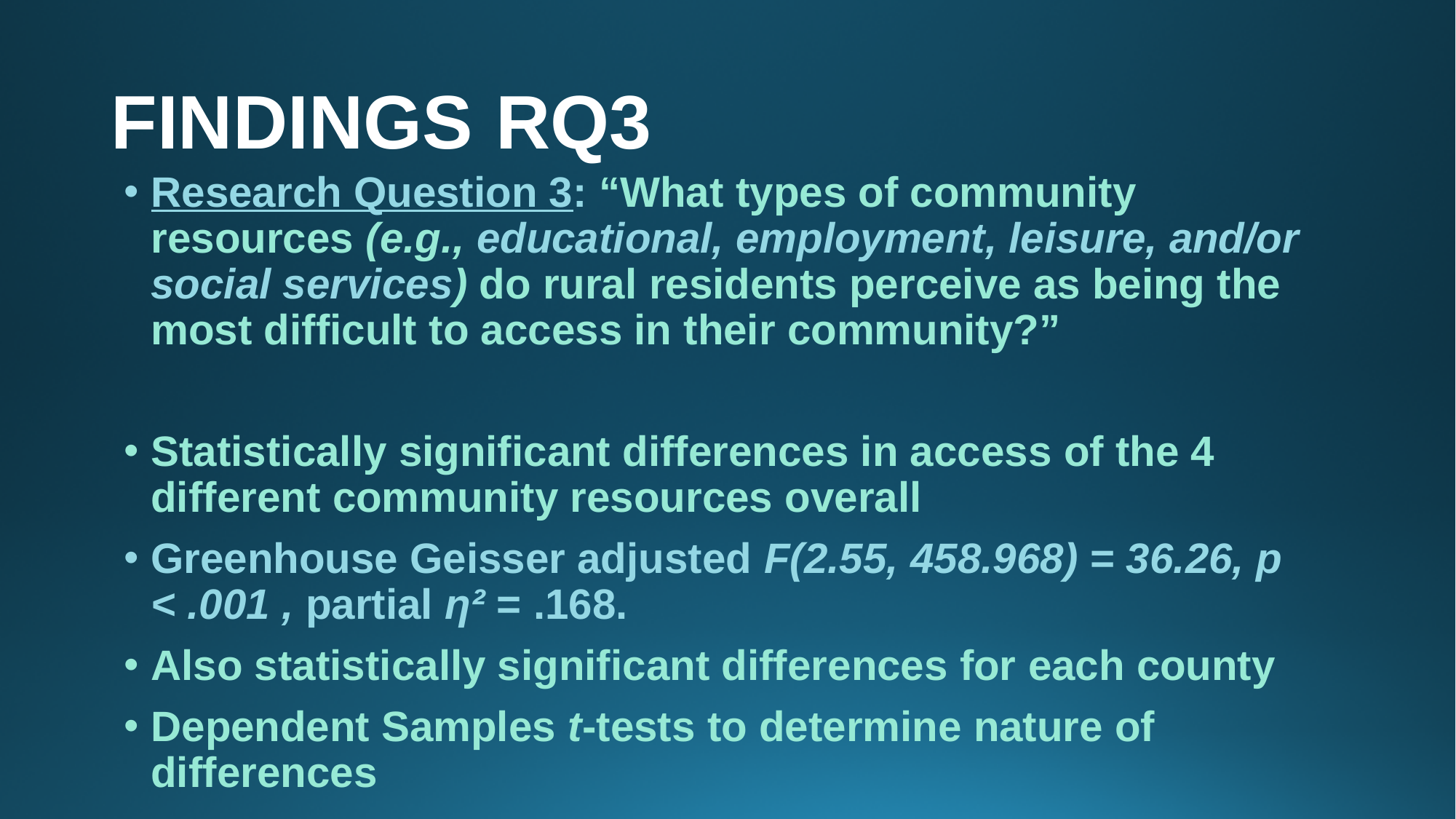

# FINDINGS RQ3
Research Question 3: “What types of community resources (e.g., educational, employment, leisure, and/or social services) do rural residents perceive as being the most difficult to access in their community?”

Statistically significant differences in access of the 4 different community resources overall
Greenhouse Geisser adjusted F(2.55, 458.968) = 36.26, p < .001 , partial ƞ² = .168.
Also statistically significant differences for each county
Dependent Samples t-tests to determine nature of differences